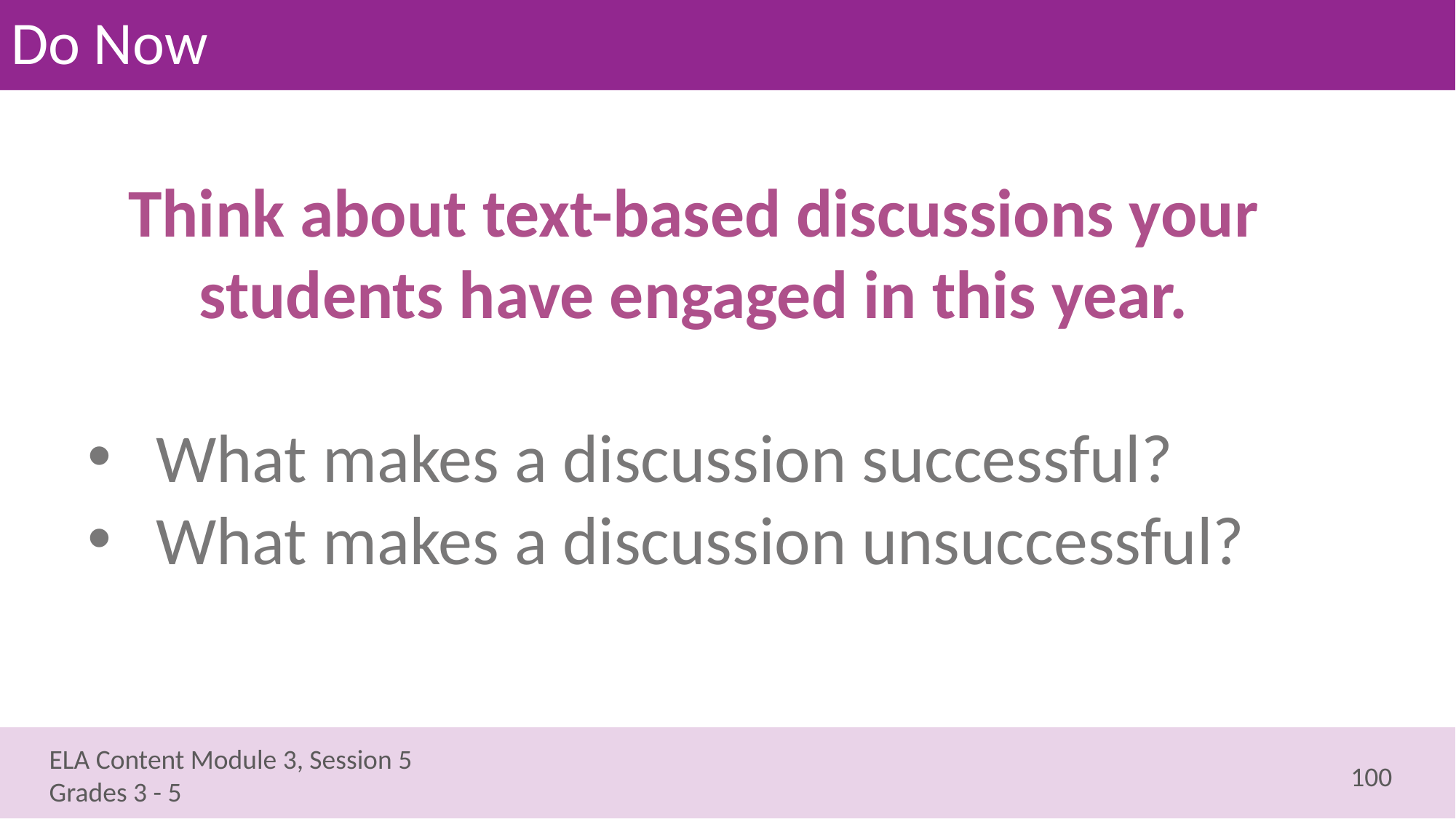

# Do Now
Think about text-based discussions your students have engaged in this year.

What makes a discussion successful?
What makes a discussion unsuccessful?
100